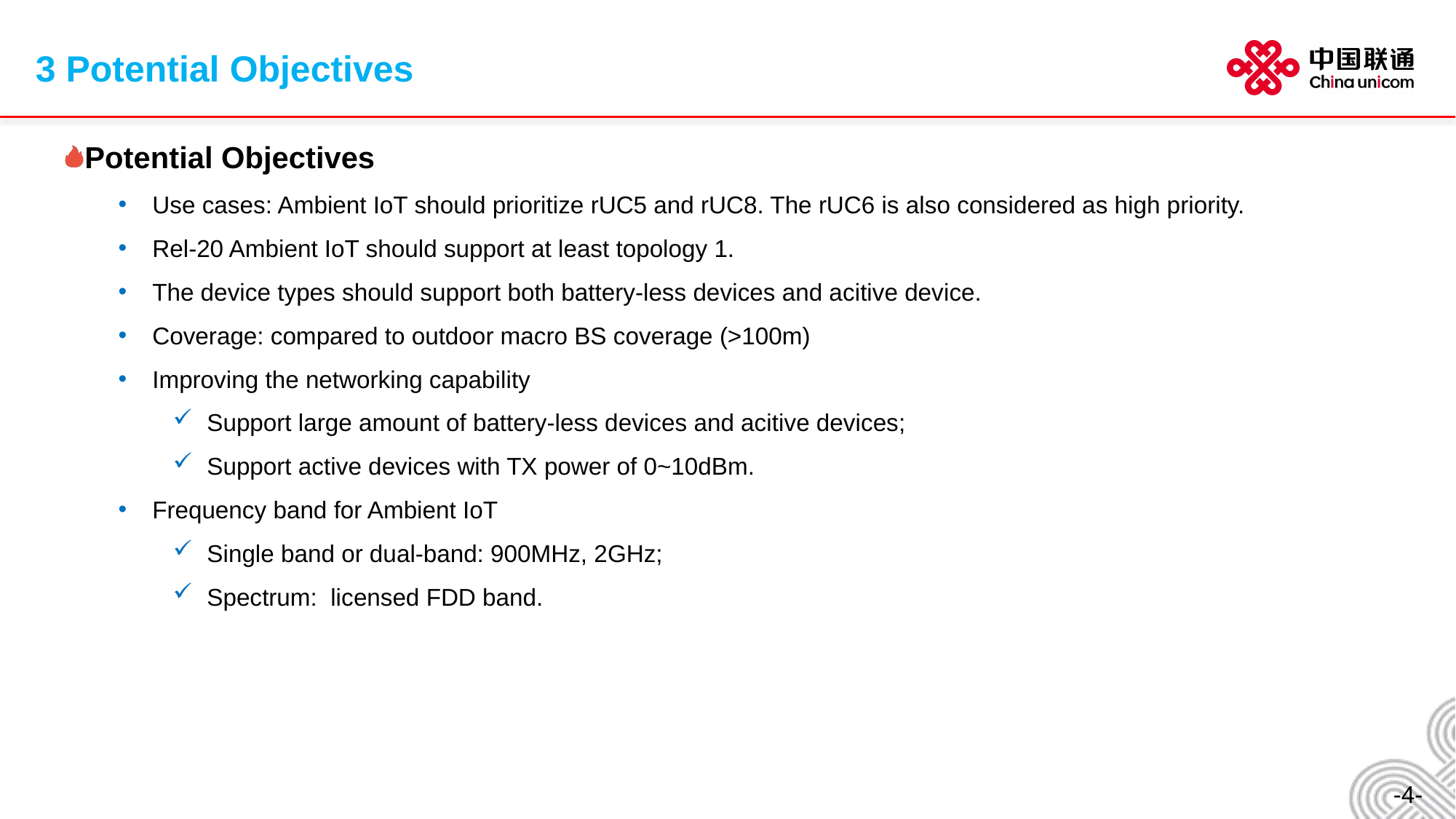

3 Potential Objectives

Potential Objectives
Use cases: Ambient IoT should prioritize rUC5 and rUC8. The rUC6 is also considered as high priority.
Rel-20 Ambient IoT should support at least topology 1.
The device types should support both battery-less devices and acitive device.
Coverage: compared to outdoor macro BS coverage (>100m)
Improving the networking capability
Support large amount of battery-less devices and acitive devices;
Support active devices with TX power of 0~10dBm.
Frequency band for Ambient IoT
Single band or dual-band: 900MHz, 2GHz;
Spectrum:  licensed FDD band.